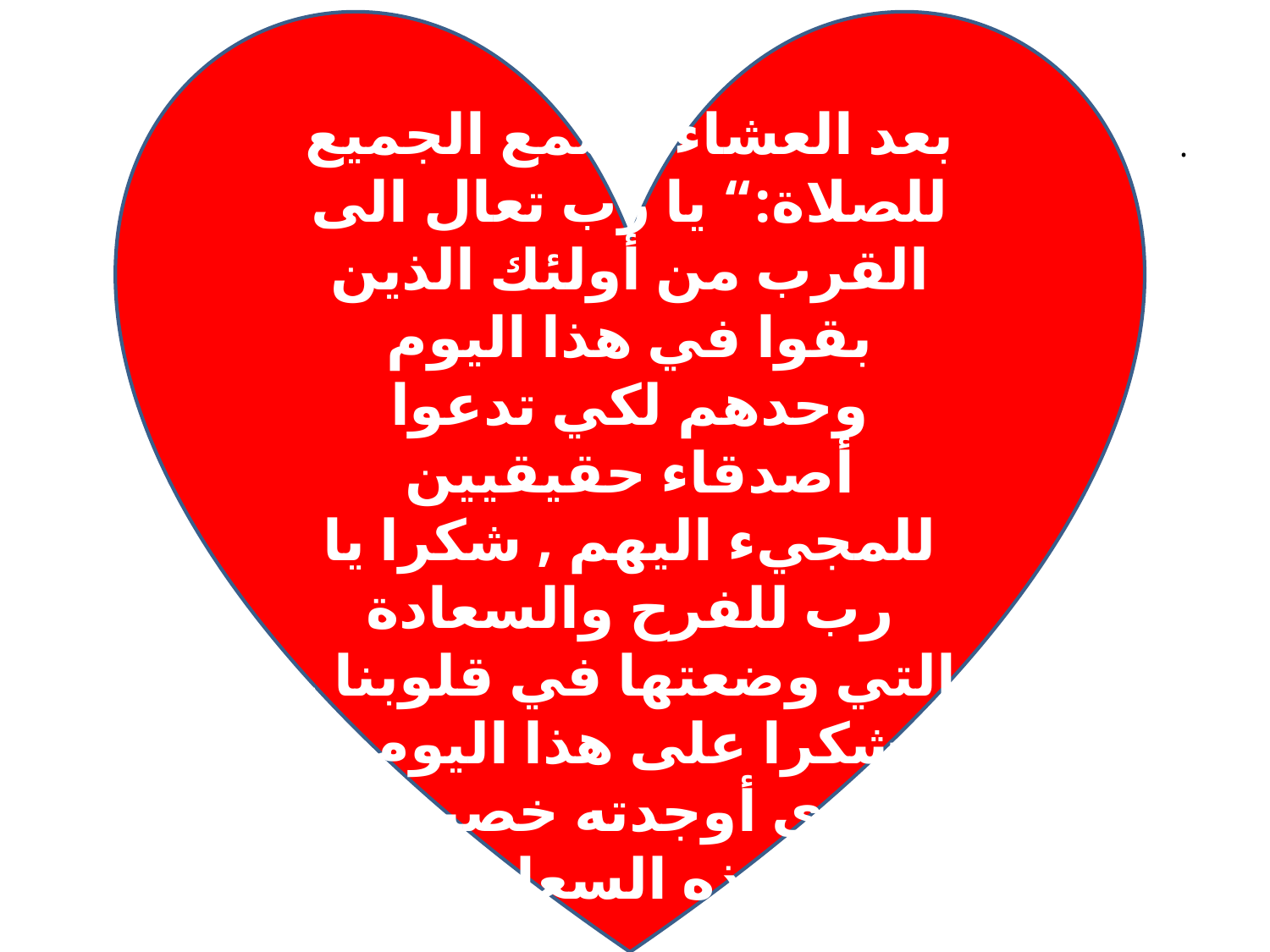

بعد العشاء اجتمع الجميع للصلاة:“ يا رب تعال الى القرب من أولئك الذين بقوا في هذا اليوم وحدهم لكي تدعوا أصدقاء حقيقيين للمجيء اليهم , شكرا يا رب للفرح والسعادة التي وضعتها في قلوبنا , شكرا على هذا اليوم  الذي أوجدته خصيصا لهذه السعادة
.